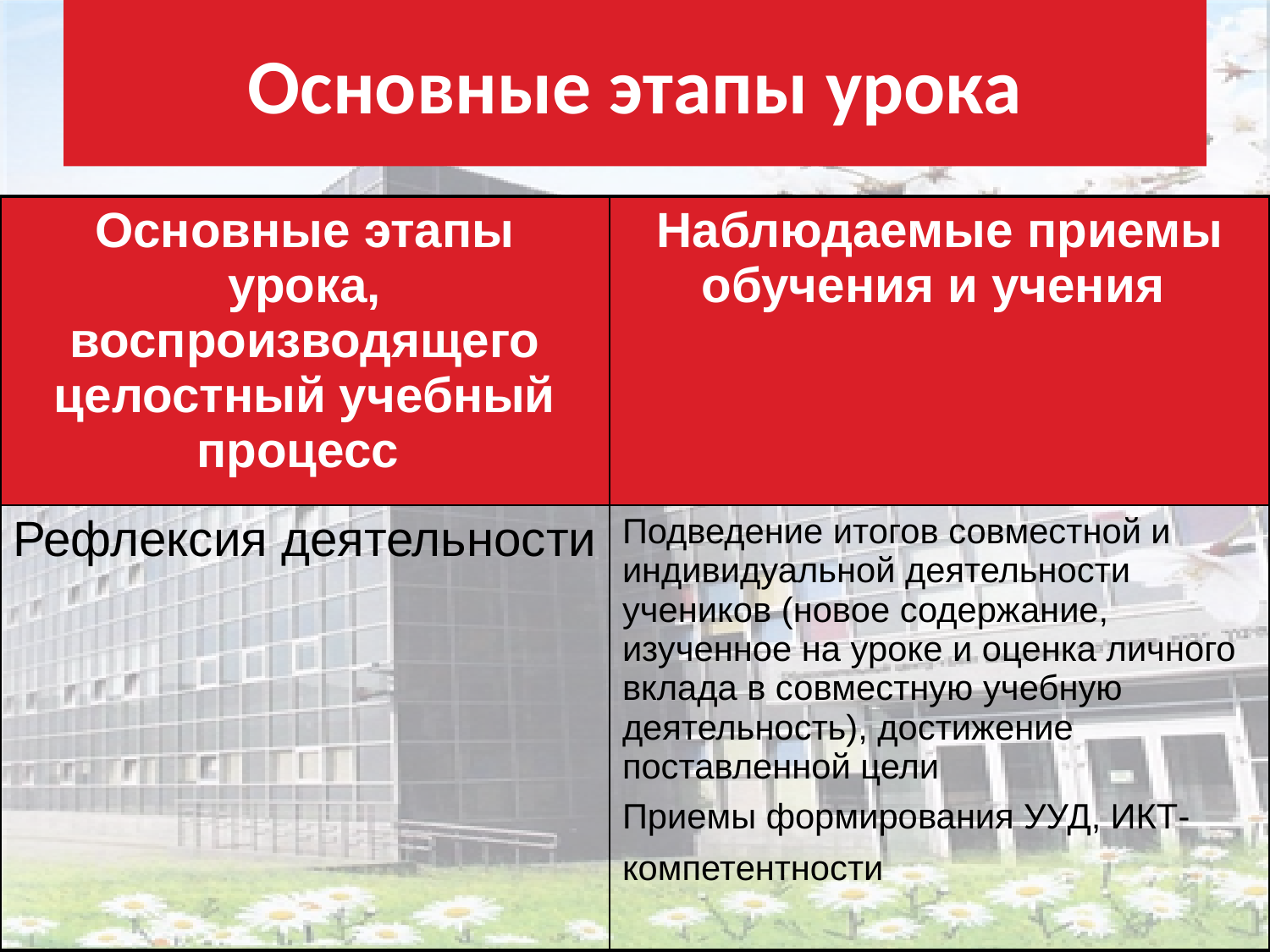

# Основные этапы урока
| Основные этапы урока, воспроизводящего целостный учебный процесс | Наблюдаемые приемы обучения и учения |
| --- | --- |
| Рефлексия деятельности | Подведение итогов совместной и индивидуальной деятельности учеников (новое содержание, изученное на уроке и оценка личного вклада в совместную учебную деятельность), достижение поставленной цели Приемы формирования УУД, ИКТ-компетентности |